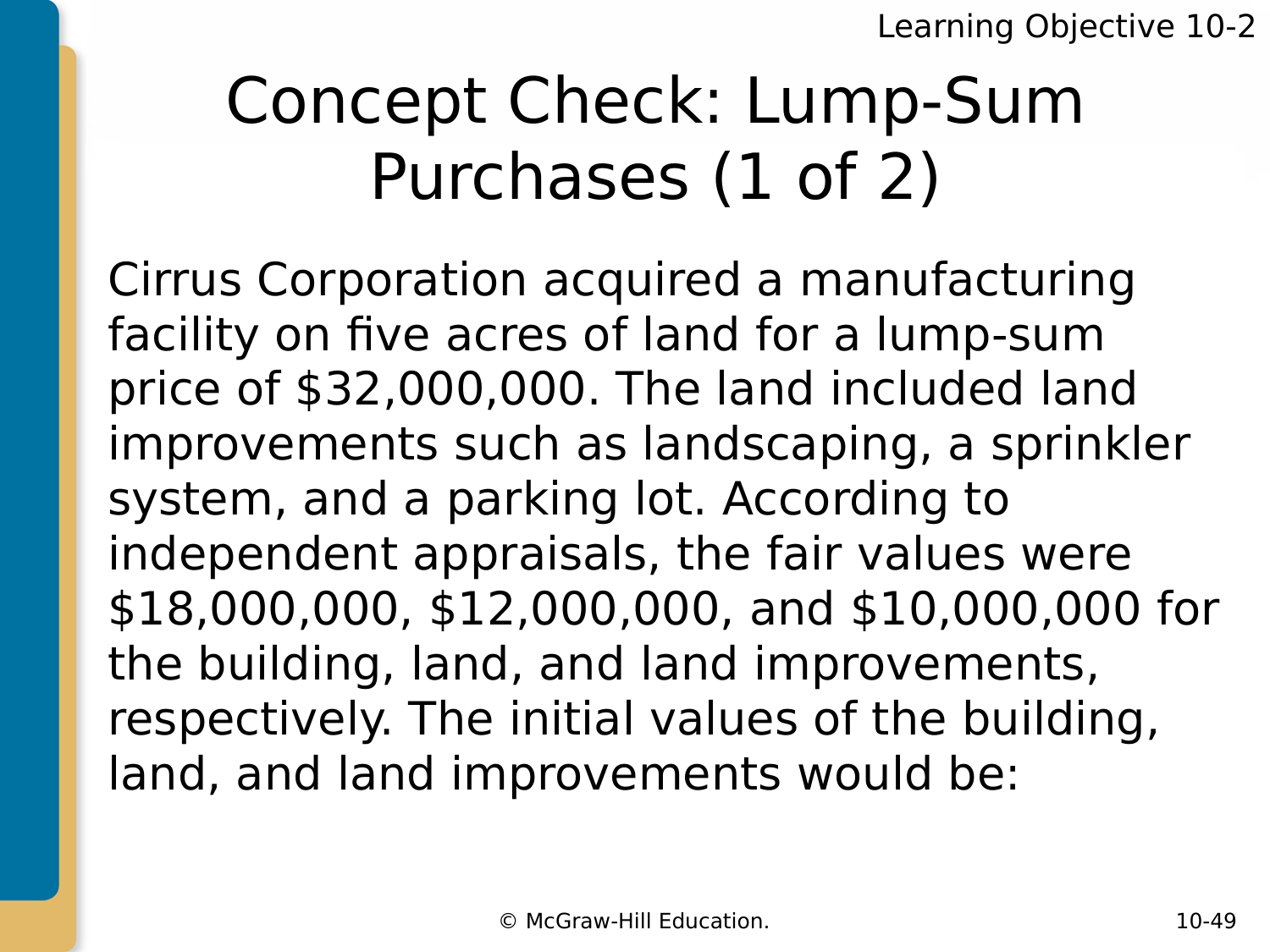

Learning Objective 10-2
# Concept Check: Lump-Sum Purchases (1 of 2)
Cirrus Corporation acquired a manufacturing facility on five acres of land for a lump-sum price of $32,000,000. The land included land improvements such as landscaping, a sprinkler system, and a parking lot. According to independent appraisals, the fair values were $18,000,000, $12,000,000, and $10,000,000 for the building, land, and land improvements, respectively. The initial values of the building, land, and land improvements would be: